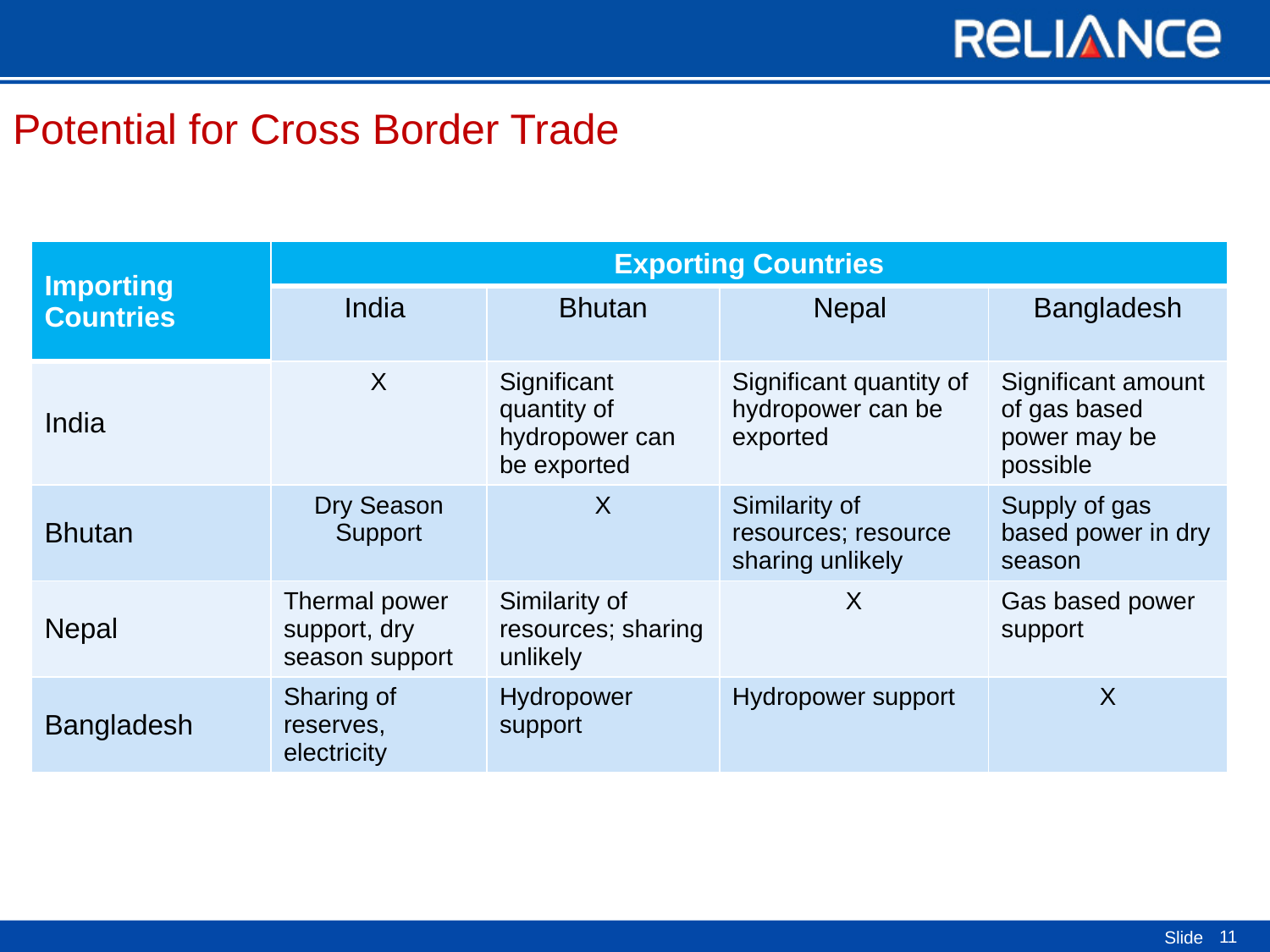

# Potential for Cross Border Trade
| Importing Countries | Exporting Countries |  |  |  |
| --- | --- | --- | --- | --- |
|  | India | Bhutan | Nepal | Bangladesh |
| India | X | Significant quantity of hydropower can be exported | Significant quantity of hydropower can be exported | Significant amount of gas based power may be possible |
| Bhutan | Dry Season Support | X | Similarity of resources; resource sharing unlikely | Supply of gas based power in dry season |
| Nepal | Thermal power support, dry season support | Similarity of resources; sharing unlikely | X | Gas based power support |
| Bangladesh | Sharing of reserves, electricity | Hydropower support | Hydropower support | X |
11